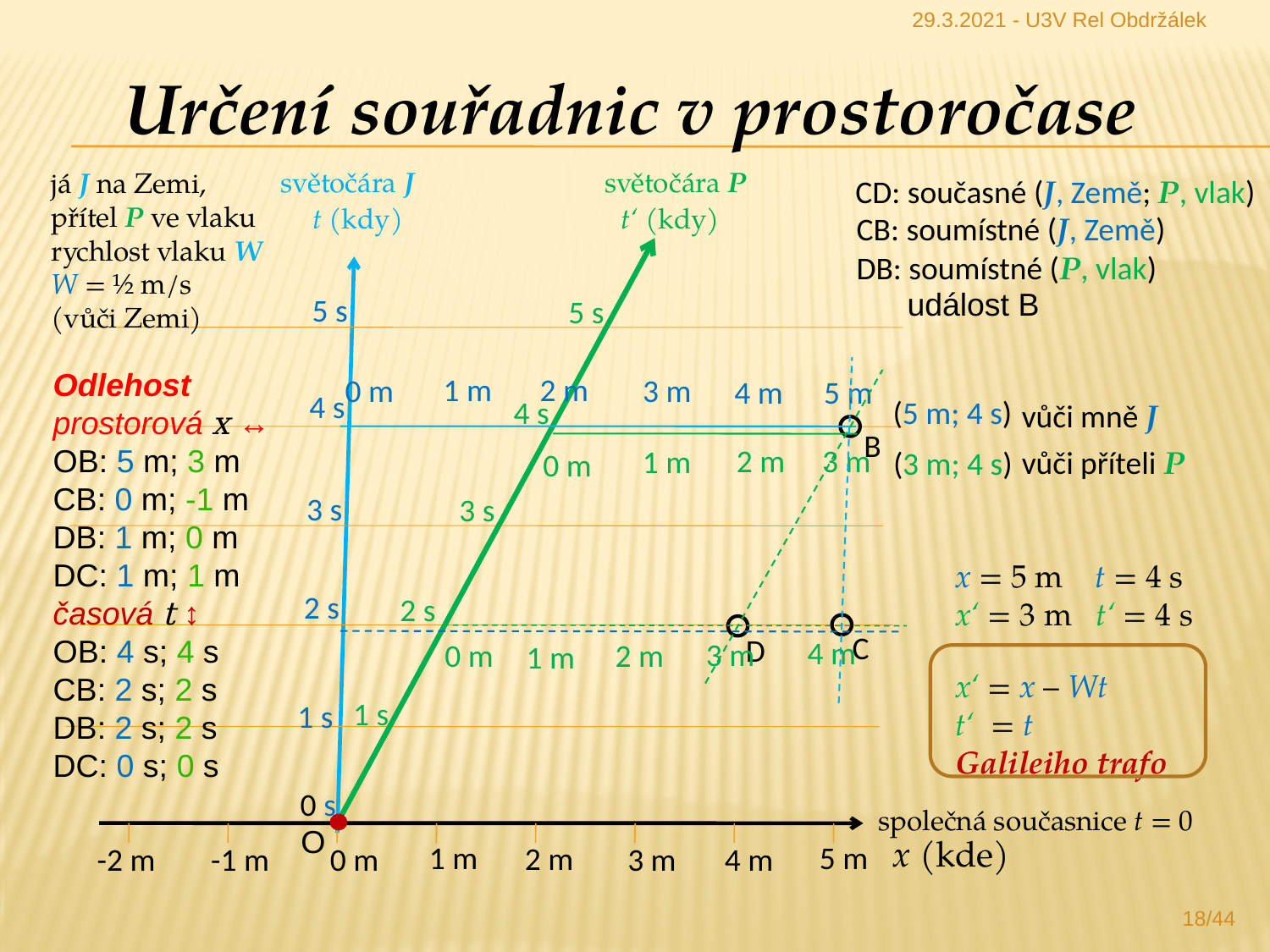

29.3.2021 - U3V Rel Obdržálek
Určení souřadnic v prostoročase
světočára P
světočára J
já J na Zemi,
přítel P ve vlaku
rychlost vlaku W
W = ½ m/s
(vůči Zemi)
 CD: současné (J, Země; P, vlak)
t‘ (kdy)
t (kdy)
 CB: soumístné (J, Země)
 DB: soumístné (P, vlak)
událost B
5 s
5 s
Odlehost
prostorová x ↔
OB: 5 m; 3 m
CB: 0 m; -1 m
DB: 1 m; 0 m
DC: 1 m; 1 m
časová t ↕
OB: 4 s; 4 s
CB: 2 s; 2 s
DB: 2 s; 2 s
DC: 0 s; 0 s

1 m
2 m
0 m
3 m
5 m
4 m
4 s
 (5 m; 4 s)
4 s
 vůči mně J

B
3 m
2 m
1 m
 vůči příteli P

 (3 m; 4 s)
 0 m
3 s
3 s
x = 5 m    t = 4 s
x‘ = 3 m   t‘ = 4 s

x‘ = x – Wt
t‘  = t
Galileiho trafo
2 s
2 s

C
D
4 m
3 m
2 m
 0 m
1 m

1 s
1 s
0 s
společná současnice t = 0
O

x (kde)
1 m
5 m
2 m
-1 m
0 m
3 m
4 m
-2 m
18/44